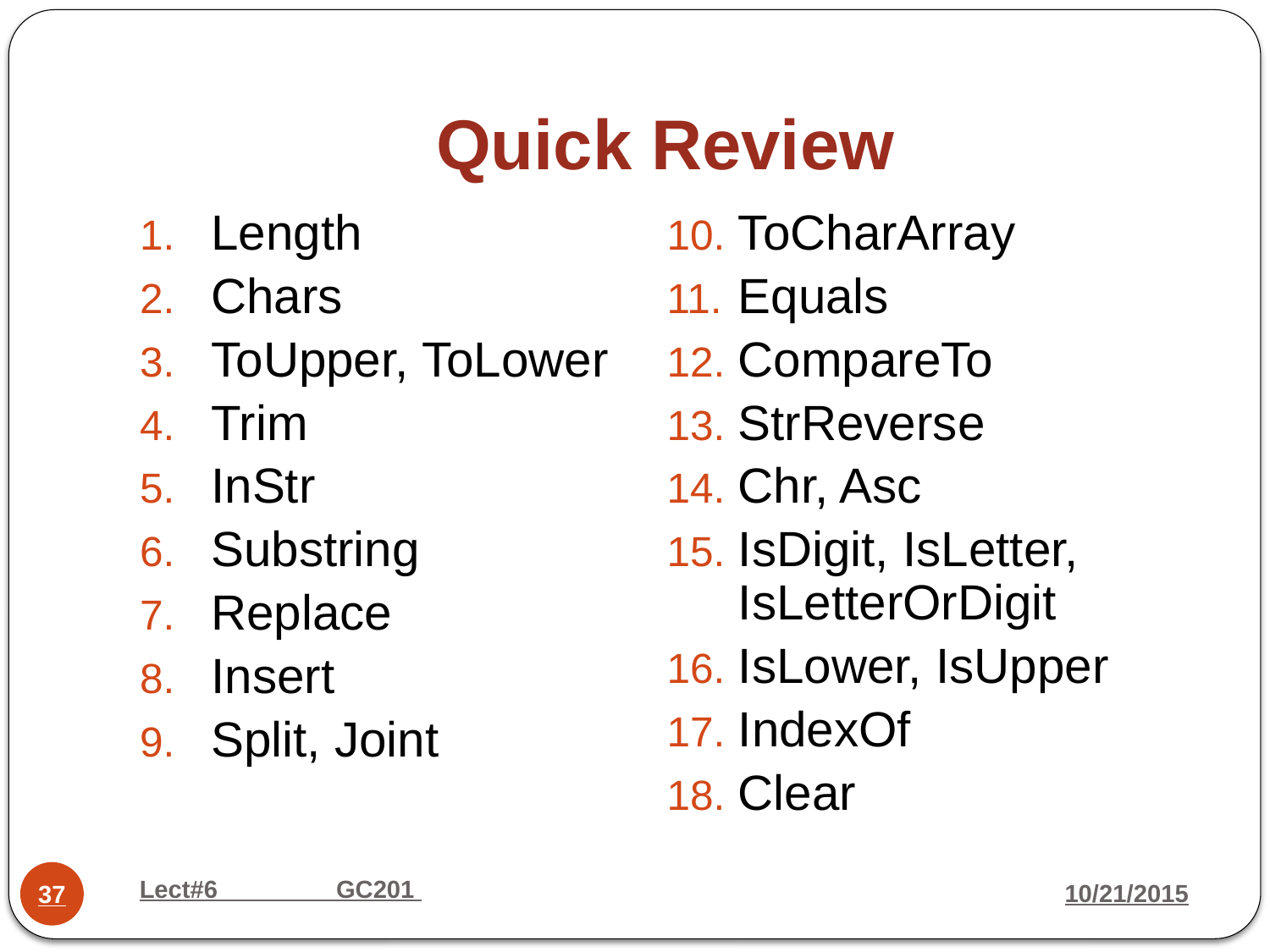

# Quick Review
Length
Chars
ToUpper, ToLower
Trim
InStr
Substring
Replace
Insert
Split, Joint
ToCharArray
Equals
CompareTo
StrReverse
Chr, Asc
IsDigit, IsLetter, IsLetterOrDigit
IsLower, IsUpper
IndexOf
Clear
Lect#6                 GC201
10/21/2015
37